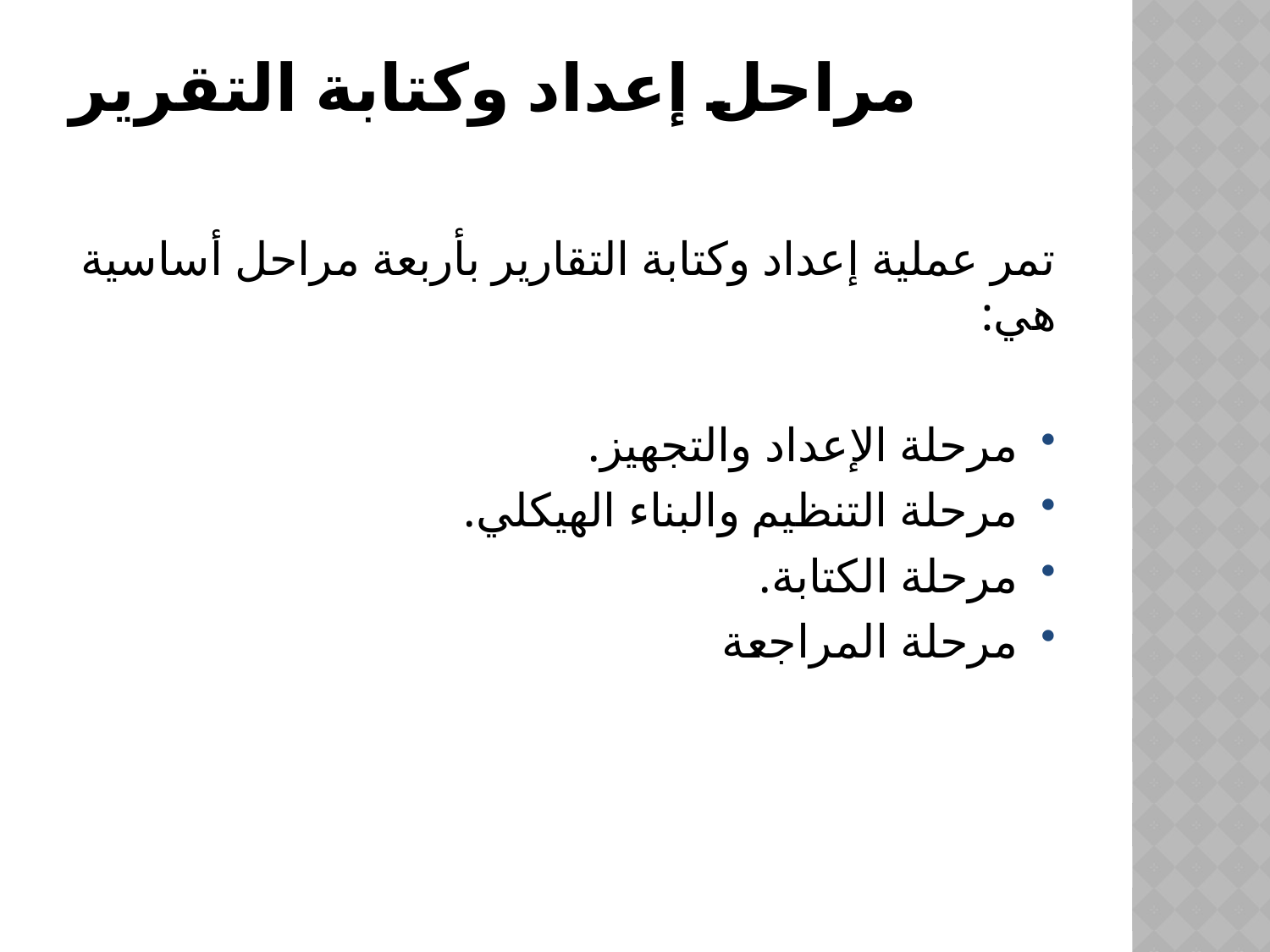

# مراحل إعداد وكتابة التقرير
تمر عملية إعداد وكتابة التقارير بأربعة مراحل أساسية هي:

مرحلة الإعداد والتجهيز.
مرحلة التنظيم والبناء الهيكلي.
مرحلة الكتابة.
مرحلة المراجعة